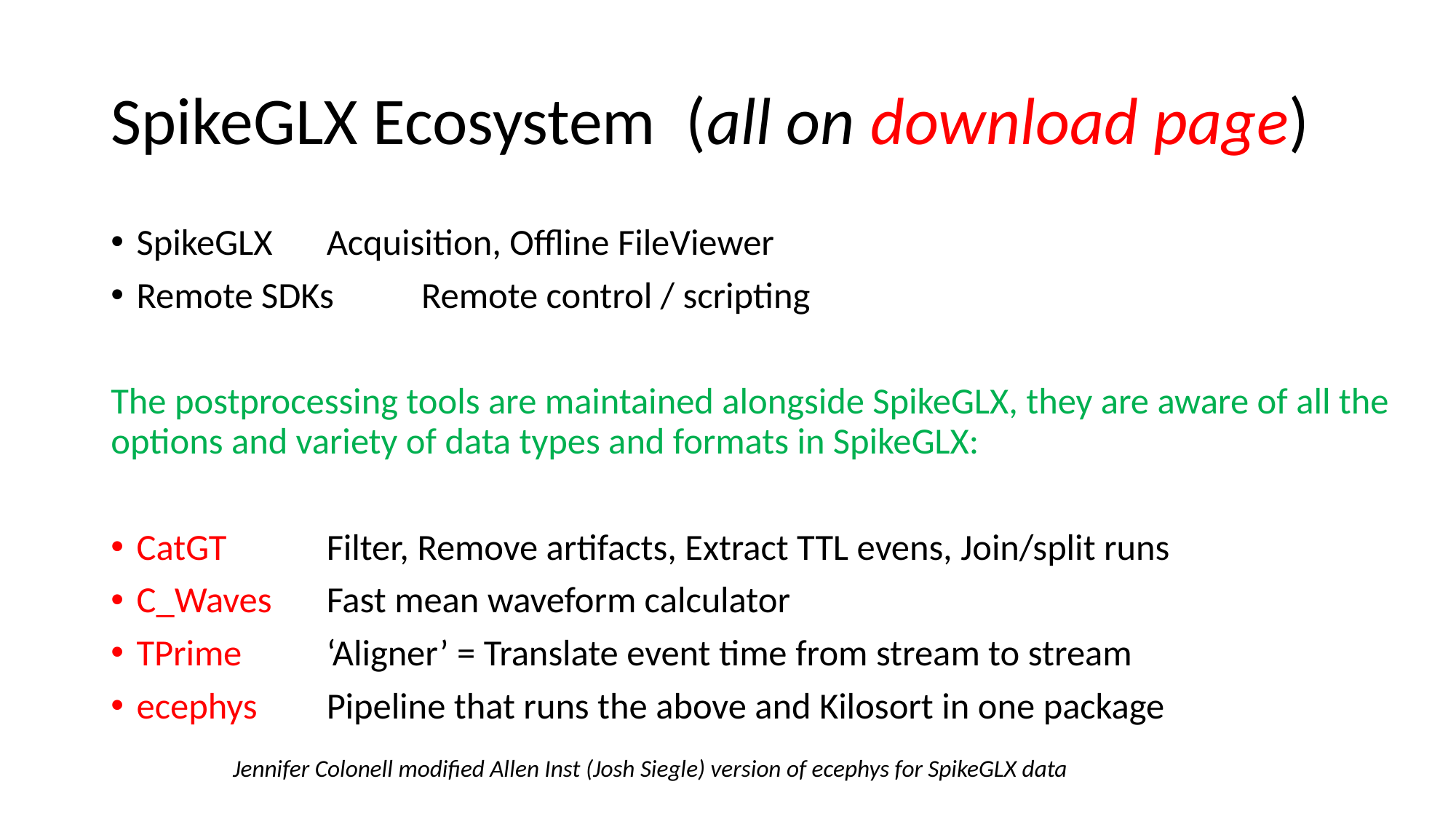

# SpikeGLX Ecosystem  (all on download page)
SpikeGLX		Acquisition, Offline FileViewer
Remote SDKs	Remote control / scripting

The postprocessing tools are maintained alongside SpikeGLX, they are aware of all the options and variety of data types and formats in SpikeGLX:

CatGT      	Filter, Remove artifacts, Extract TTL evens, Join/split runs
C_Waves	Fast mean waveform calculator
TPrime 	‘Aligner’ = Translate event time from stream to stream
ecephys	Pipeline that runs the above and Kilosort in one package

Jennifer Colonell modified Allen Inst (Josh Siegle) version of ecephys for SpikeGLX data